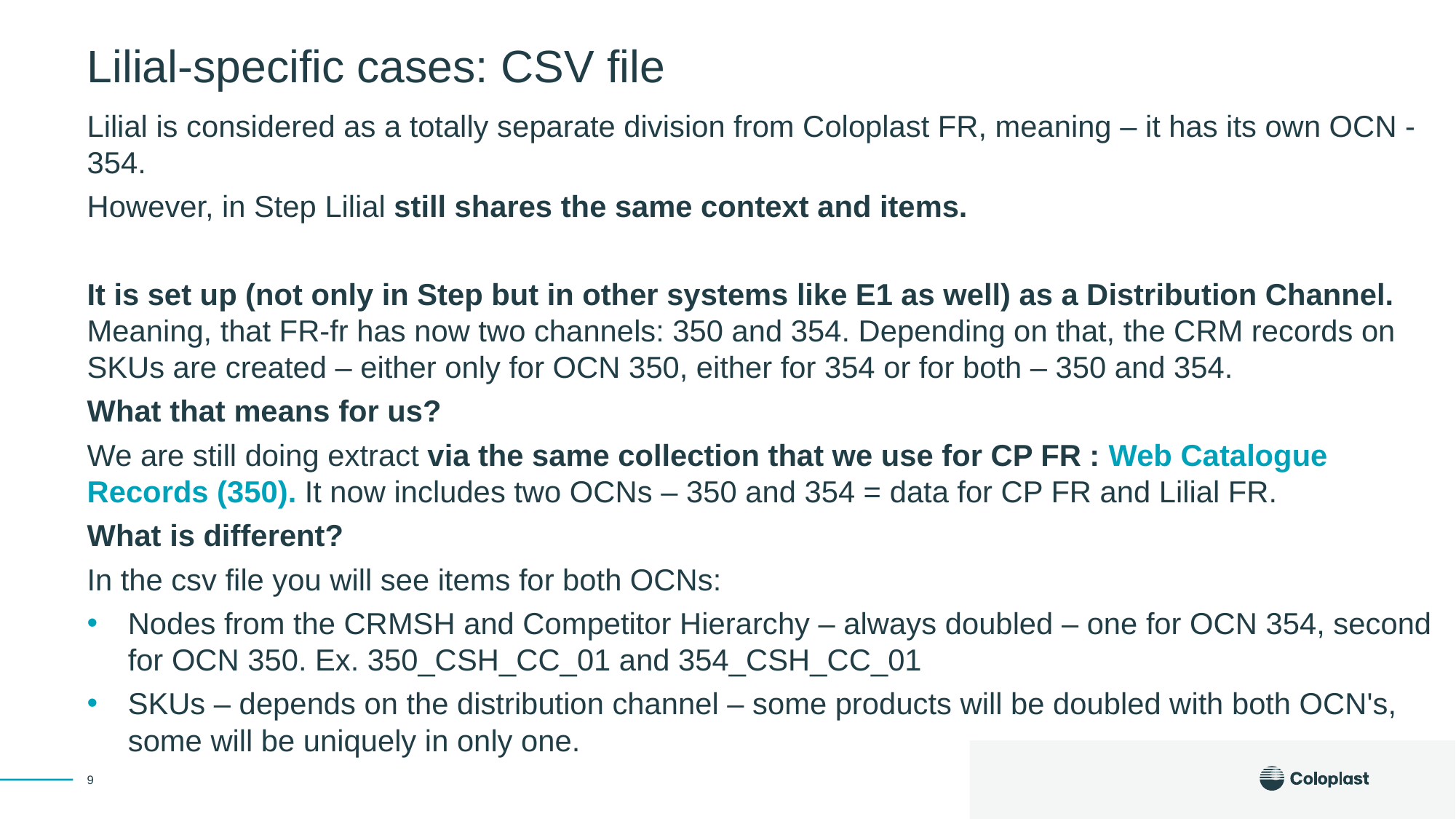

# Lilial-specific cases: CSV file
Lilial is considered as a totally separate division from Coloplast FR, meaning – it has its own OCN - 354.
However, in Step Lilial still shares the same context and items.

It is set up (not only in Step but in other systems like E1 as well) as a Distribution Channel. Meaning, that FR-fr has now two channels: 350 and 354. Depending on that, the CRM records on SKUs are created – either only for OCN 350, either for 354 or for both – 350 and 354.
What that means for us?
We are still doing extract via the same collection that we use for CP FR : Web Catalogue Records (350). It now includes two OCNs – 350 and 354 = data for CP FR and Lilial FR.
What is different?
In the csv file you will see items for both OCNs:
Nodes from the CRMSH and Competitor Hierarchy – always doubled – one for OCN 354, second for OCN 350. Ex. 350_CSH_CC_01 and 354_CSH_CC_01
SKUs – depends on the distribution channel – some products will be doubled with both OCN's, some will be uniquely in only one.

9